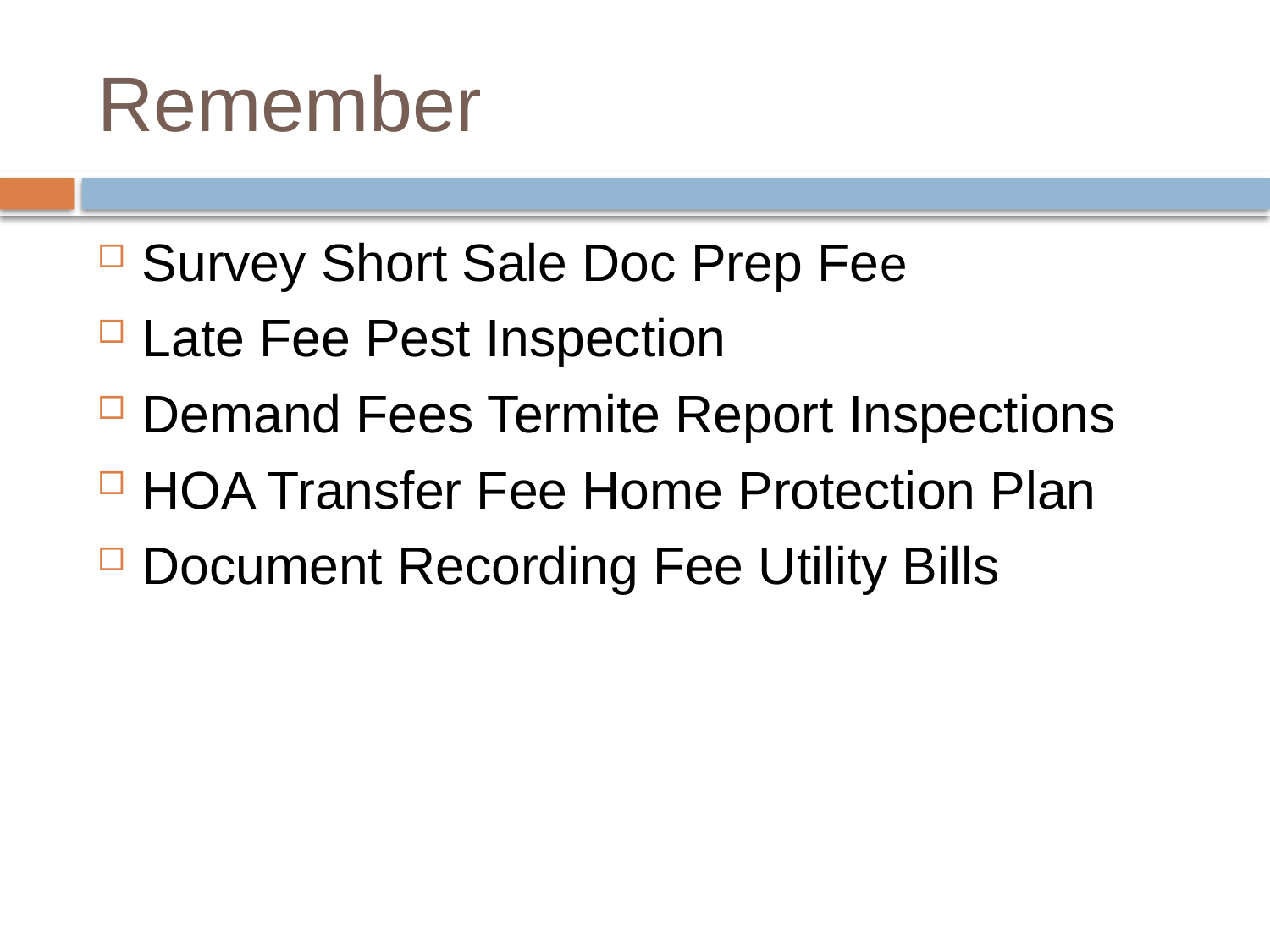

# Remember
Survey Short Sale Doc Prep Fee
Late Fee Pest Inspection
Demand Fees Termite Report Inspections
HOA Transfer Fee Home Protection Plan
Document Recording Fee Utility Bills